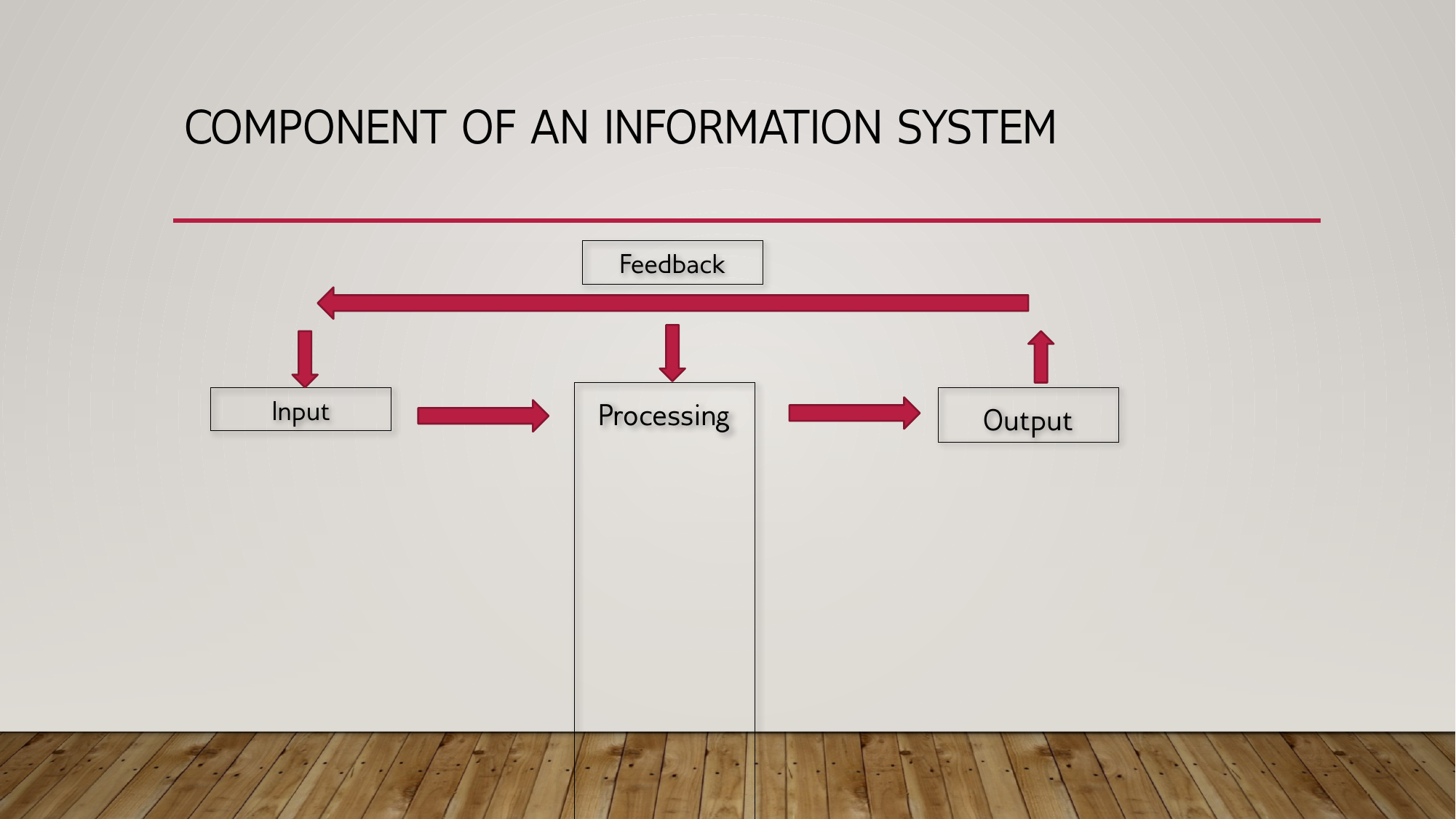

# Component of an information system
Feedback

Processing
Output
Input